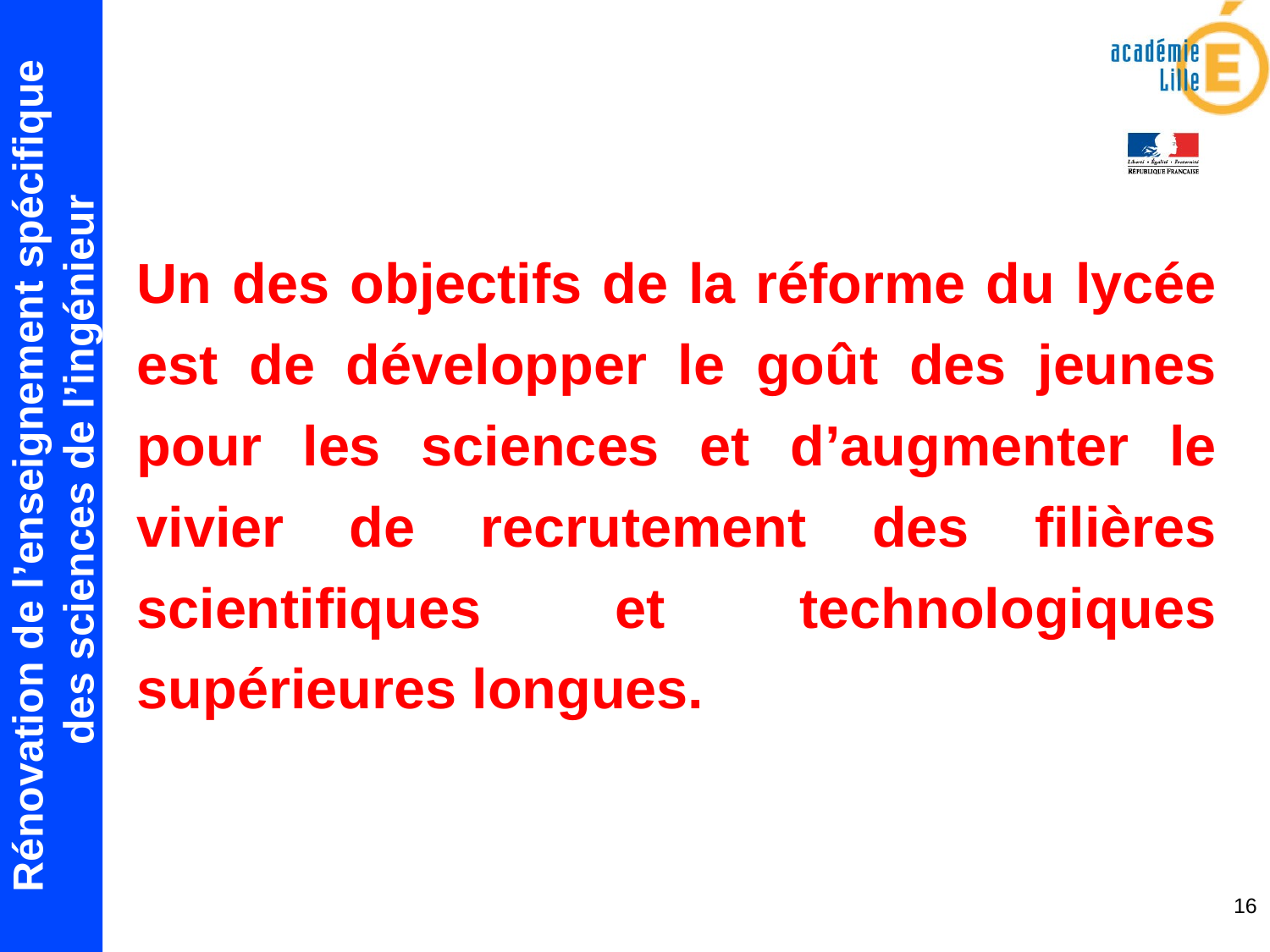

Un des objectifs de la réforme du lycée est de développer le goût des jeunes pour les sciences et d’augmenter le vivier de recrutement des filières scientifiques et technologiques supérieures longues.
16